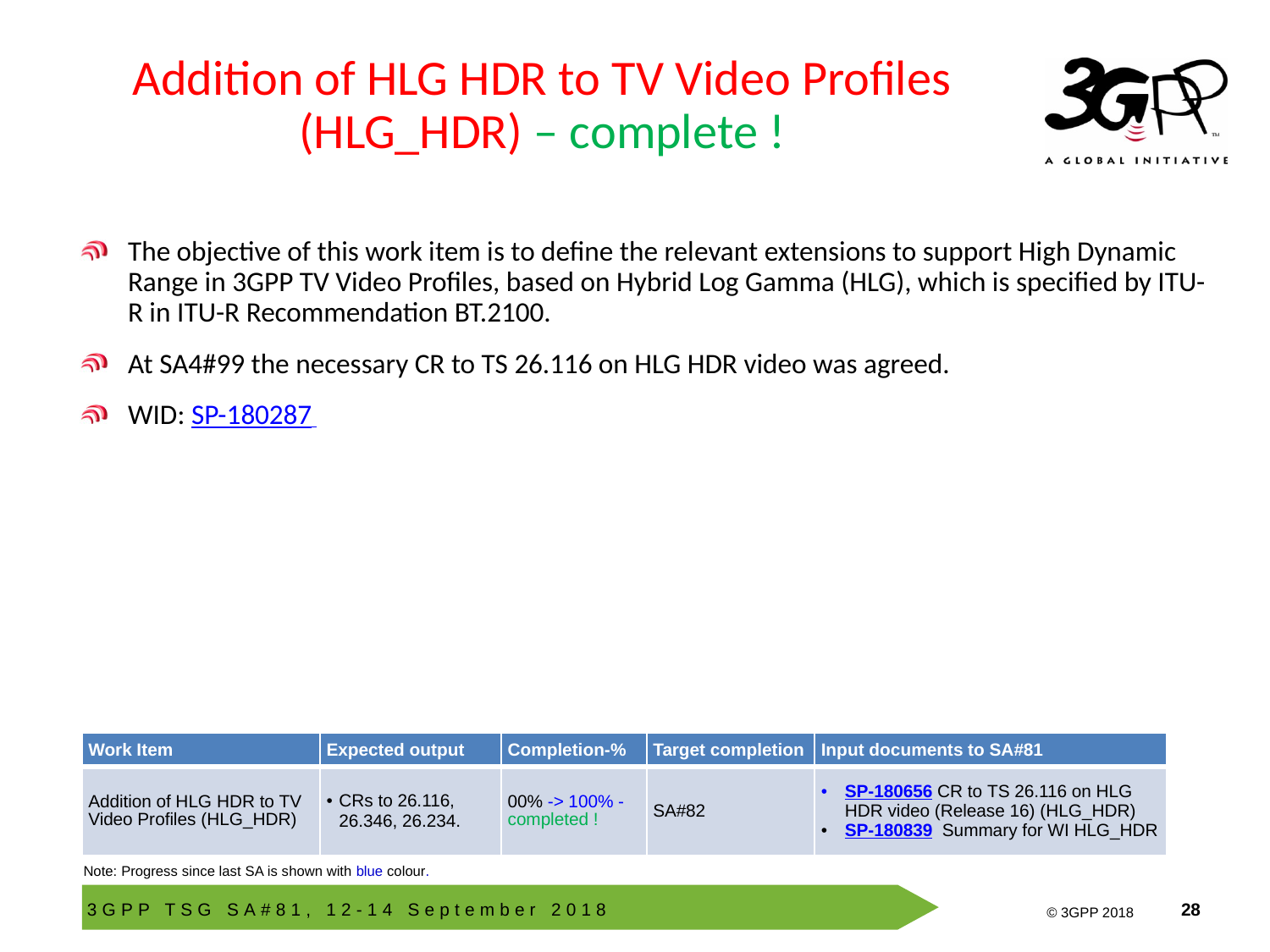

# Addition of HLG HDR to TV Video Profiles (HLG_HDR) – complete !
The objective of this work item is to define the relevant extensions to support High Dynamic Range in 3GPP TV Video Profiles, based on Hybrid Log Gamma (HLG), which is specified by ITU-R in ITU-R Recommendation BT.2100.
At SA4#99 the necessary CR to TS 26.116 on HLG HDR video was agreed.
WID: SP-180287

| Work Item | Expected output | Completion-% | Target completion | Input documents to SA#81 |
| --- | --- | --- | --- | --- |
| Addition of HLG HDR to TV Video Profiles (HLG\_HDR) | CRs to 26.116, 26.346, 26.234. | 00% -> 100% - completed ! | SA#82 | SP-180656 CR to TS 26.116 on HLG HDR video (Release 16) (HLG\_HDR) SP-180839 Summary for WI HLG\_HDR |
Note: Progress since last SA is shown with blue colour.